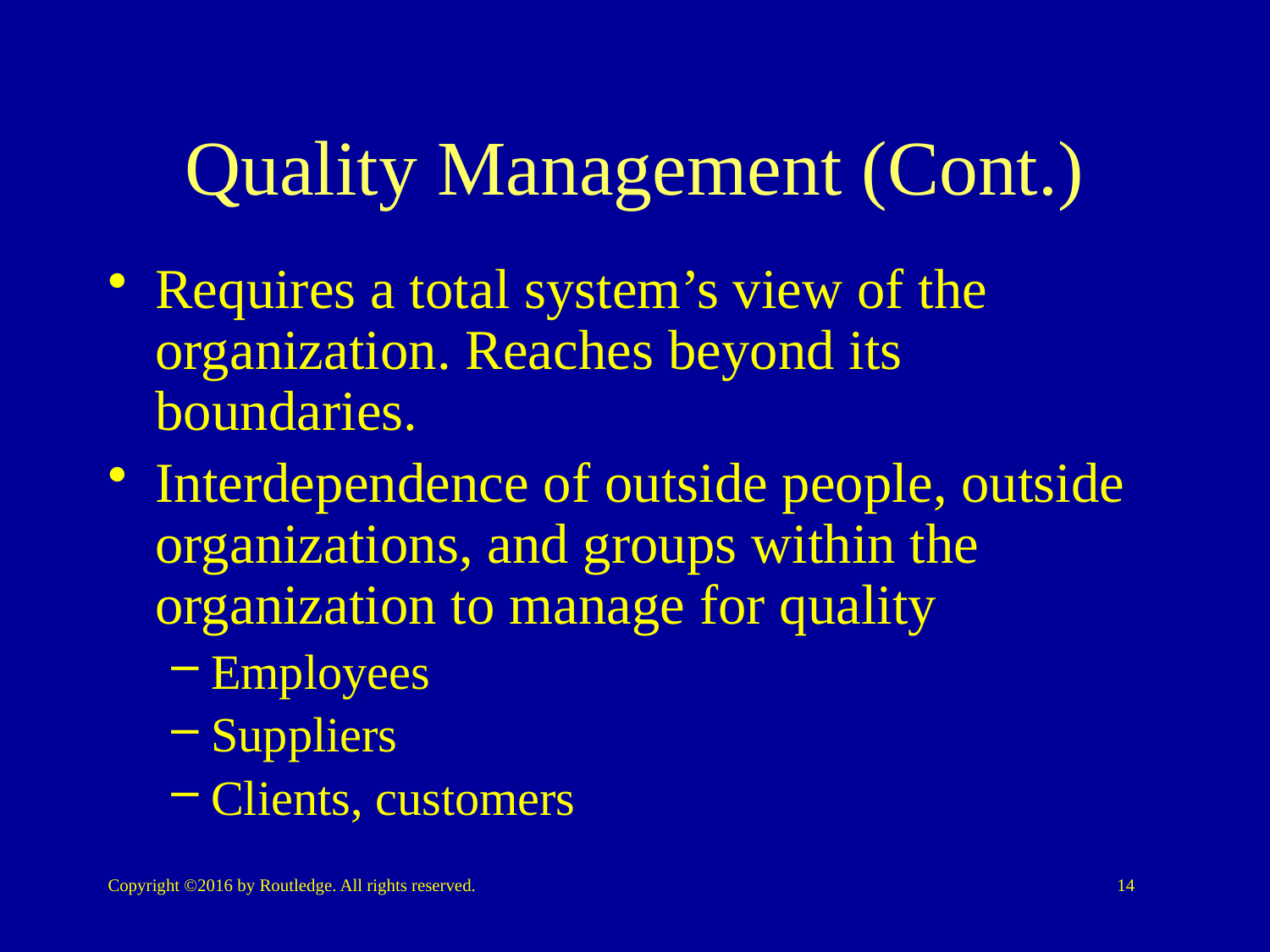

# Quality Management (Cont.)
Requires a total system’s view of the organization. Reaches beyond its boundaries.
Interdependence of outside people, outside organizations, and groups within the organization to manage for quality
Employees
Suppliers
Clients, customers
Copyright ©2016 by Routledge. All rights reserved.

14